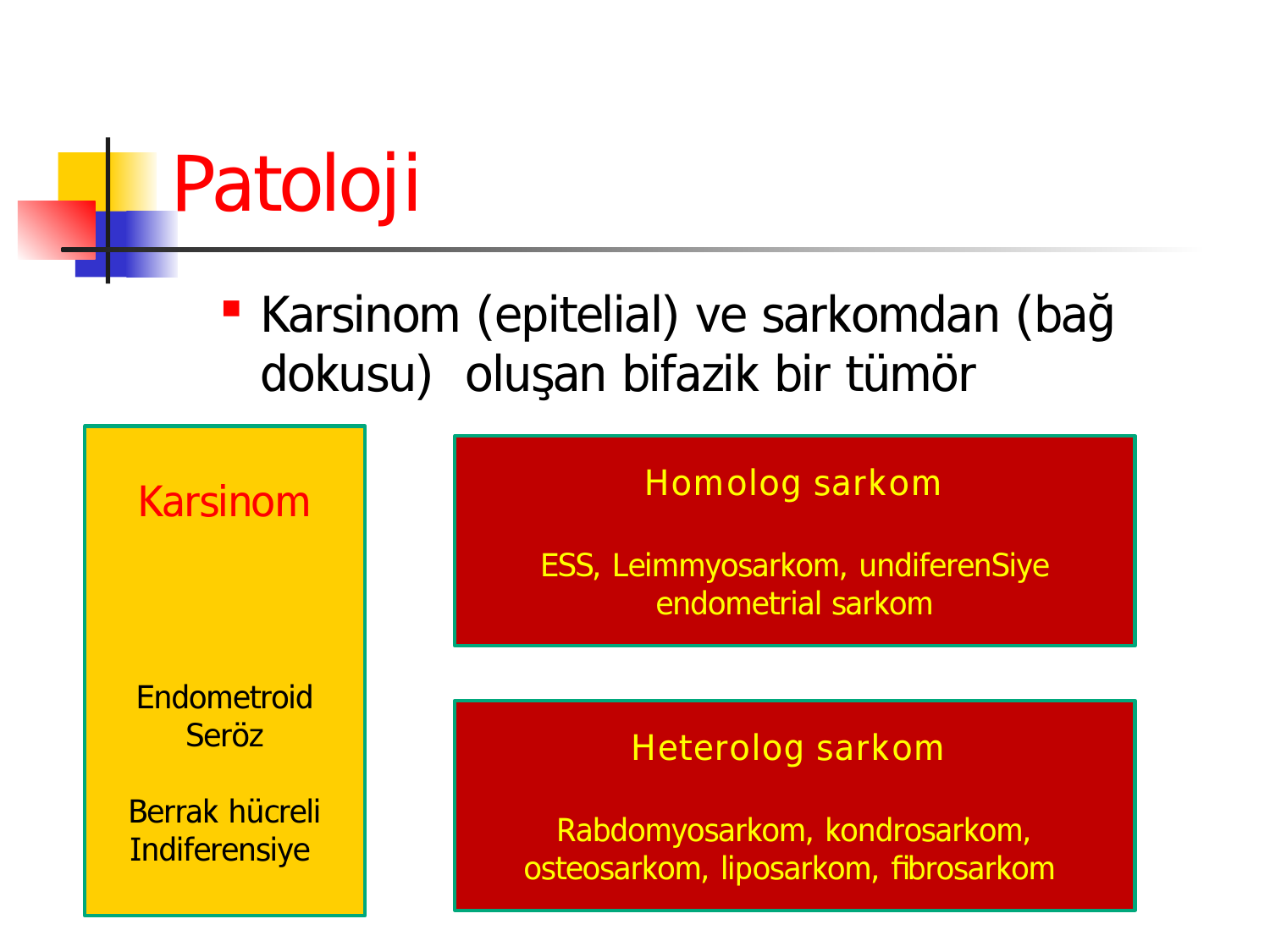

# Patoloji
Karsinom (epitelial) ve sarkomdan (bağ dokusu)  oluşan bifazik bir tümör
Karsinom

Endometroid
Seröz

Berrak hücreli
Indiferensiye
Homolog sarkom

ESS, Leimmyosarkom, undiferenSiye endometrial sarkom
Heterolog sarkom

Rabdomyosarkom, kondrosarkom, osteosarkom, liposarkom, fibrosarkom